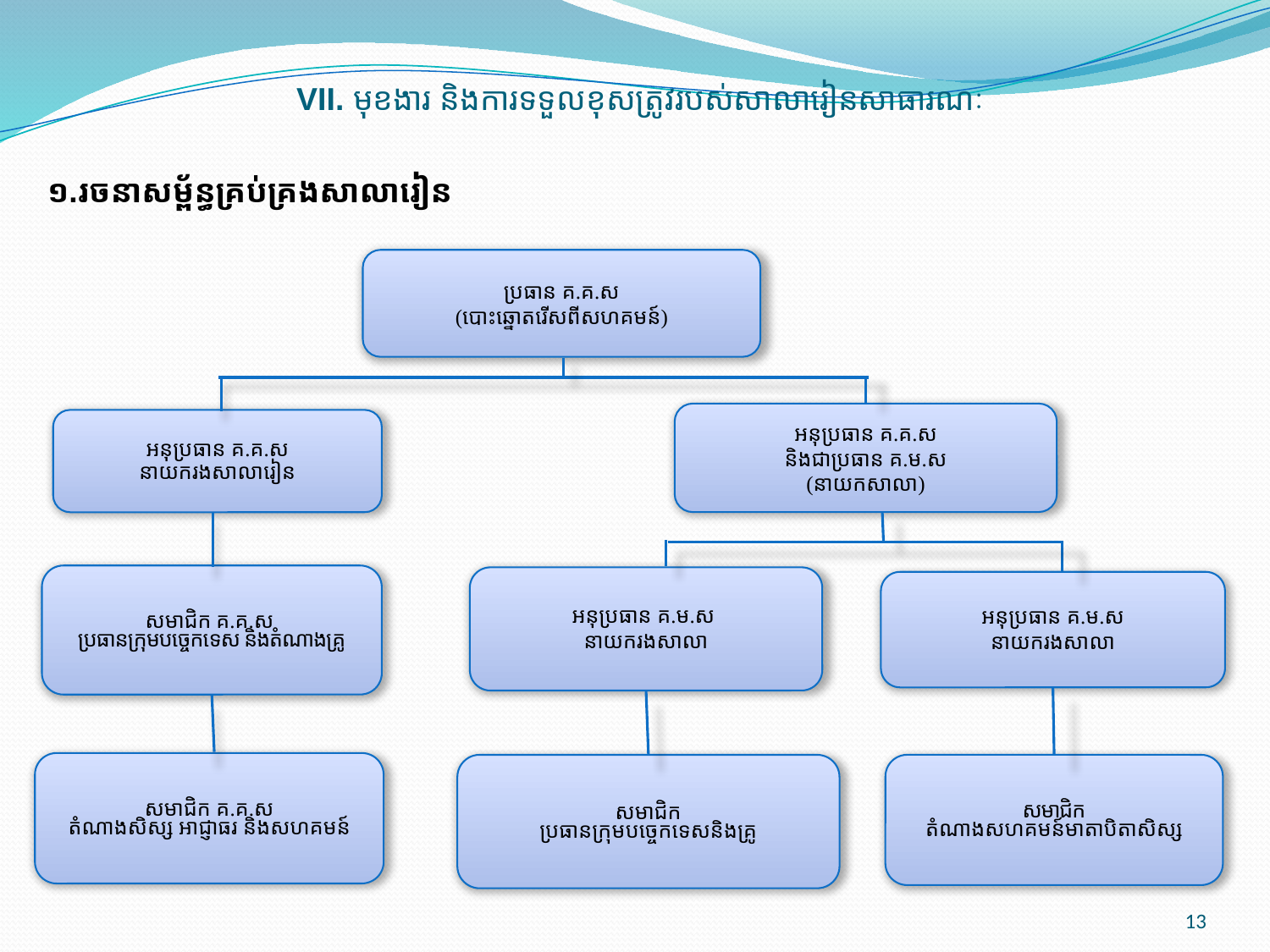

# VII. មុខងារ និងការទទួលខុសត្រូវរបស់សាលារៀនសាធារណៈ
១.រចនាសម្ព័ន្ធគ្រប់គ្រងសាលារៀន

ប្រធាន គ.គ.ស
(បោះឆ្នោតរើសពីសហគមន៍)
អនុប្រធាន គ.គ.ស
និងជាប្រធាន គ.ម.ស
(នាយកសាលា)
អនុប្រធាន គ.គ.ស
នាយករងសាលារៀន
សមាជិក គ.គ.ស
ប្រធានក្រុមបច្ចេកទេស និងតំណាងគ្រូ
អនុប្រធាន គ.ម.ស
នាយករងសាលា
អនុប្រធាន គ.ម.ស
នាយករងសាលា
សមាជិក គ.គ.ស
តំណាងសិស្ស អាជ្ញាធរ និងសហគមន៍
សមាជិក
ប្រធានក្រុមបច្ចេកទេសនិងគ្រូ
សមាជិក
តំណាងសហគមន៍មាតាបិតាសិស្ស
13